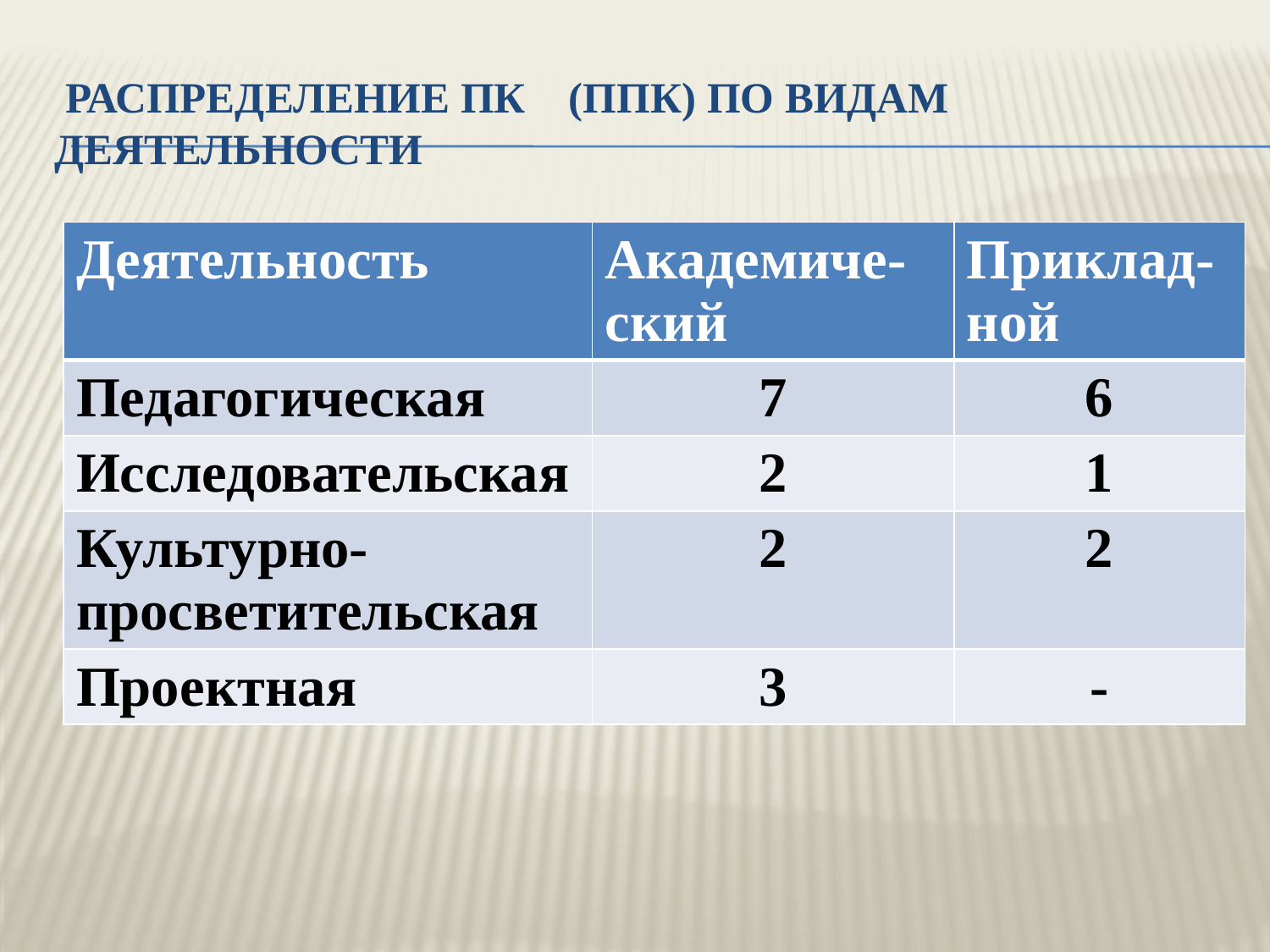

# Распределение ПК    (ППК) по видам деятельности
| Деятельность | Академиче- ский | Приклад-ной |
| --- | --- | --- |
| Педагогическая | 7 | 6 |
| Исследовательская | 2 | 1 |
| Культурно-просветительская | 2 | 2 |
| Проектная | 3 | - |